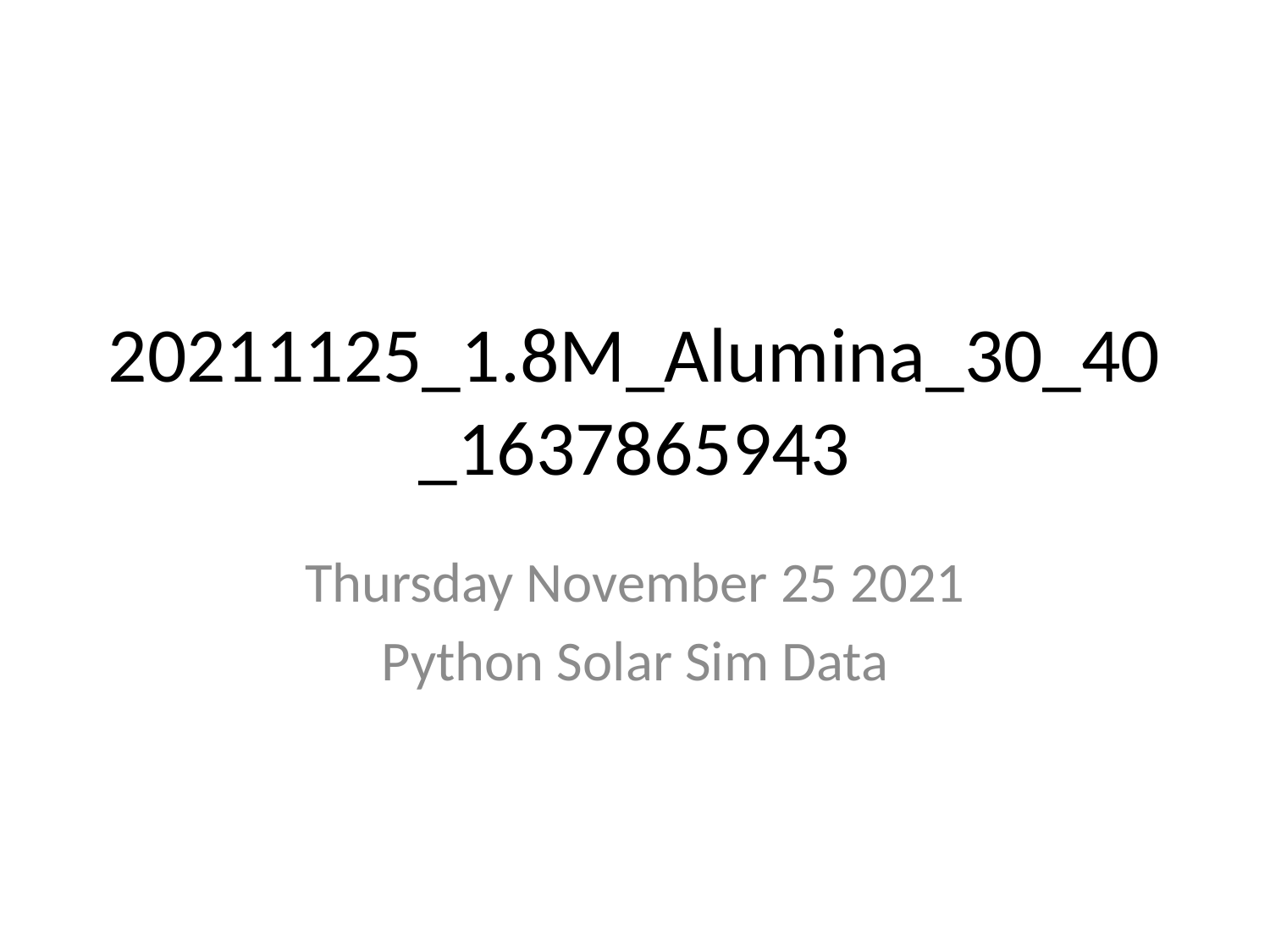

# 20211125_1.8M_Alumina_30_40_1637865943
Thursday November 25 2021
Python Solar Sim Data